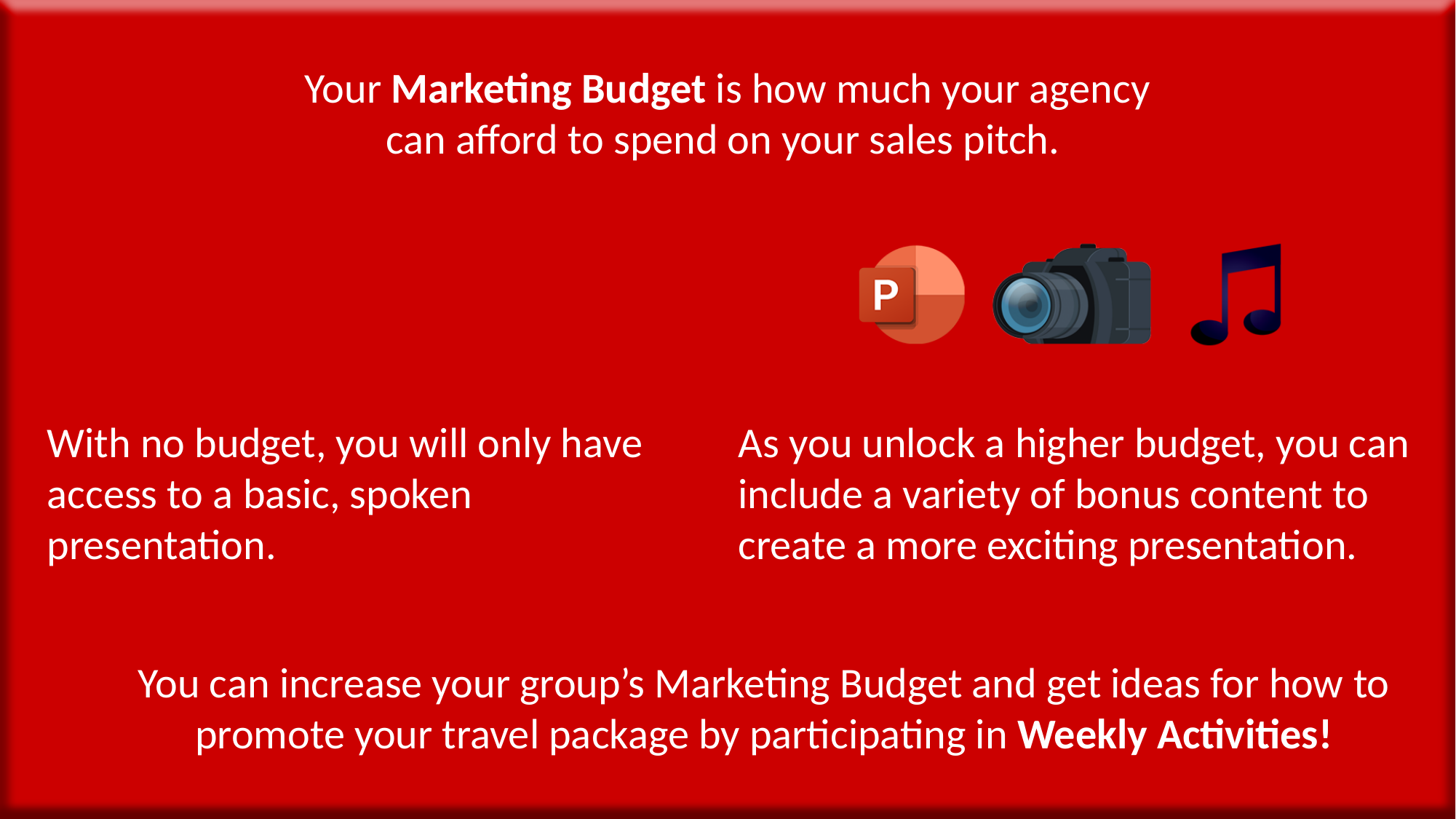

Your Marketing Budget is how much your agency can afford to spend on your sales pitch.
With no budget, you will only have access to a basic, spoken presentation.
As you unlock a higher budget, you can include a variety of bonus content to create a more exciting presentation.
You can increase your group’s Marketing Budget and get ideas for how to promote your travel package by participating in Weekly Activities!